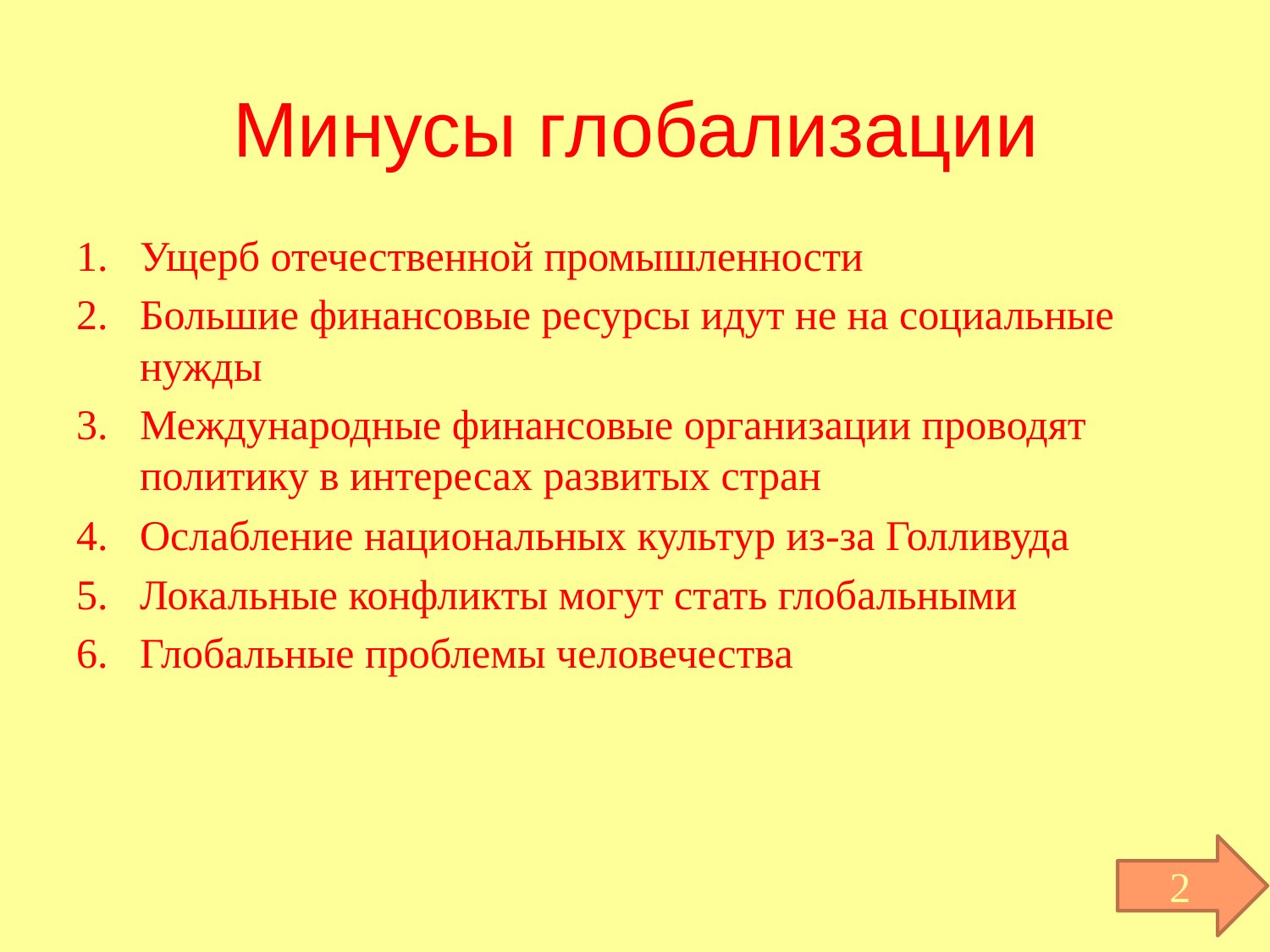

# Минусы глобализации
Ущерб отечественной промышленности
Большие финансовые ресурсы идут не на социальные нужды
Международные финансовые организации проводят политику в интересах развитых стран
Ослабление национальных культур из-за Голливуда
Локальные конфликты могут стать глобальными
Глобальные проблемы человечества

2